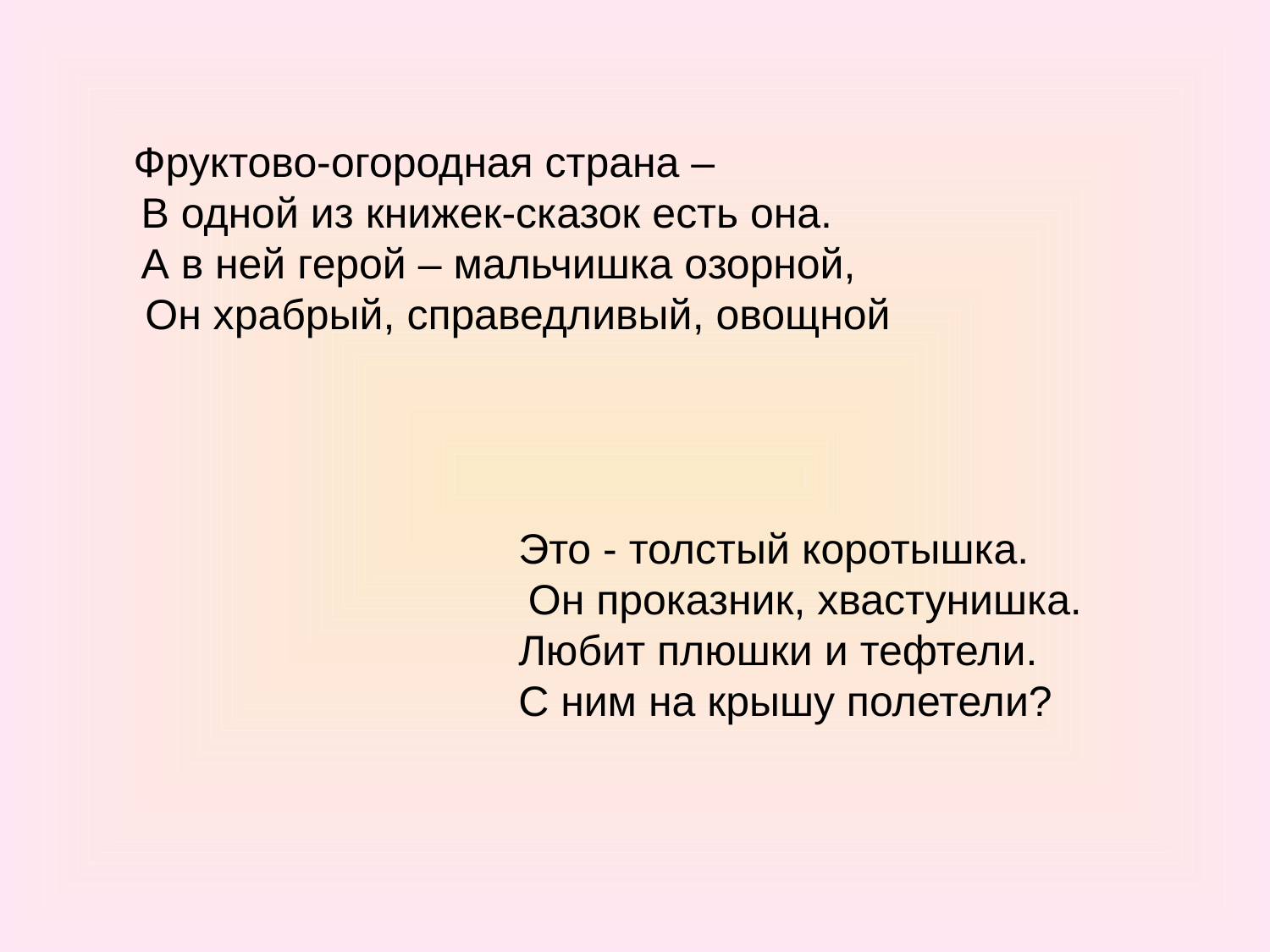

Фруктово-огородная страна – 
  В одной из книжек-сказок есть она. 
  А в ней герой – мальчишка озорной, 
  Он храбрый, справедливый, овощной

Это - толстый коротышка. 
 Он проказник, хвастунишка. 
Любит плюшки и тефтели. 
С ним на крышу полетели?